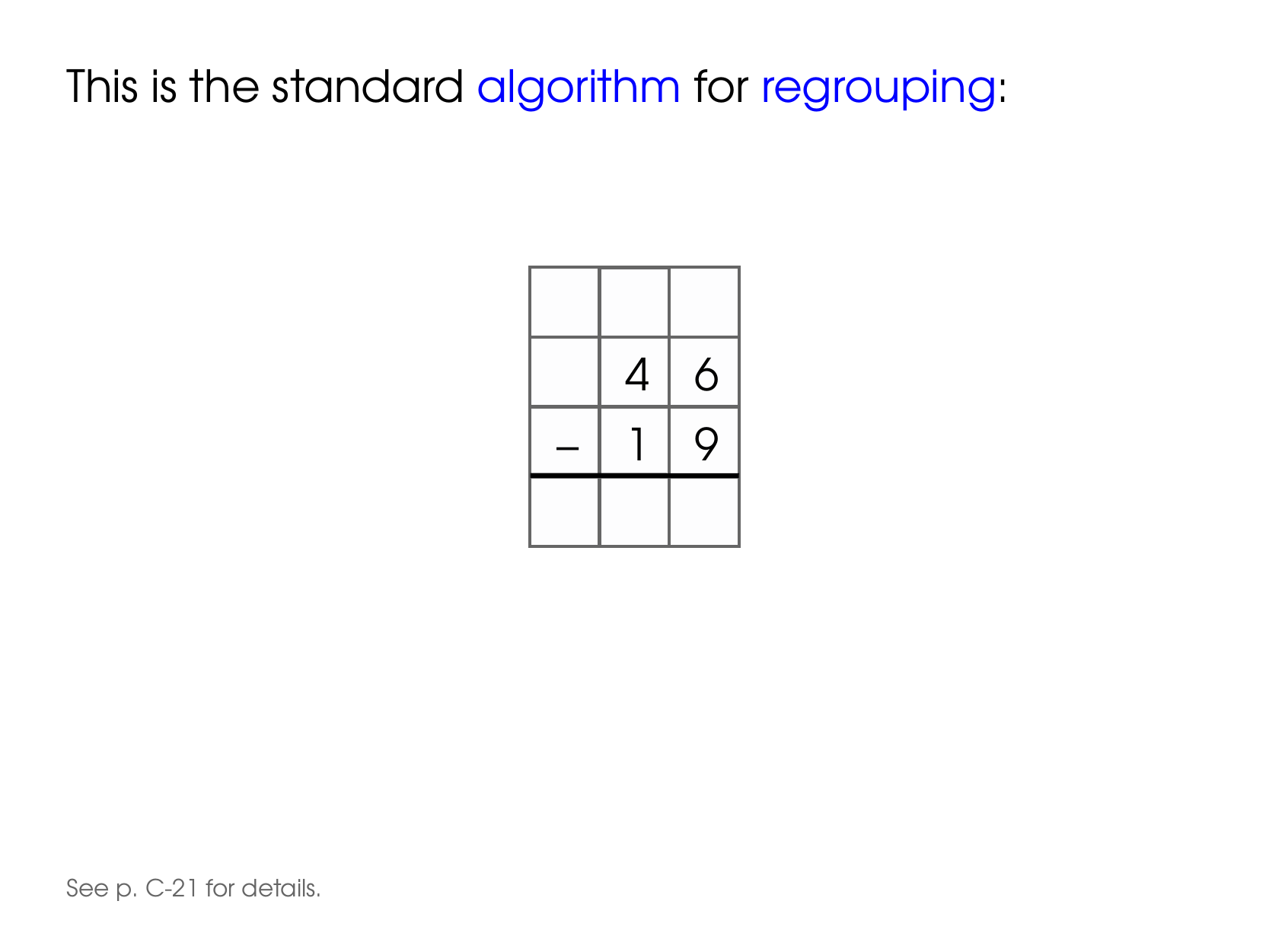

This is the standard algorithm for regrouping:

4
6

–
1
9

See p. C-21 for details.